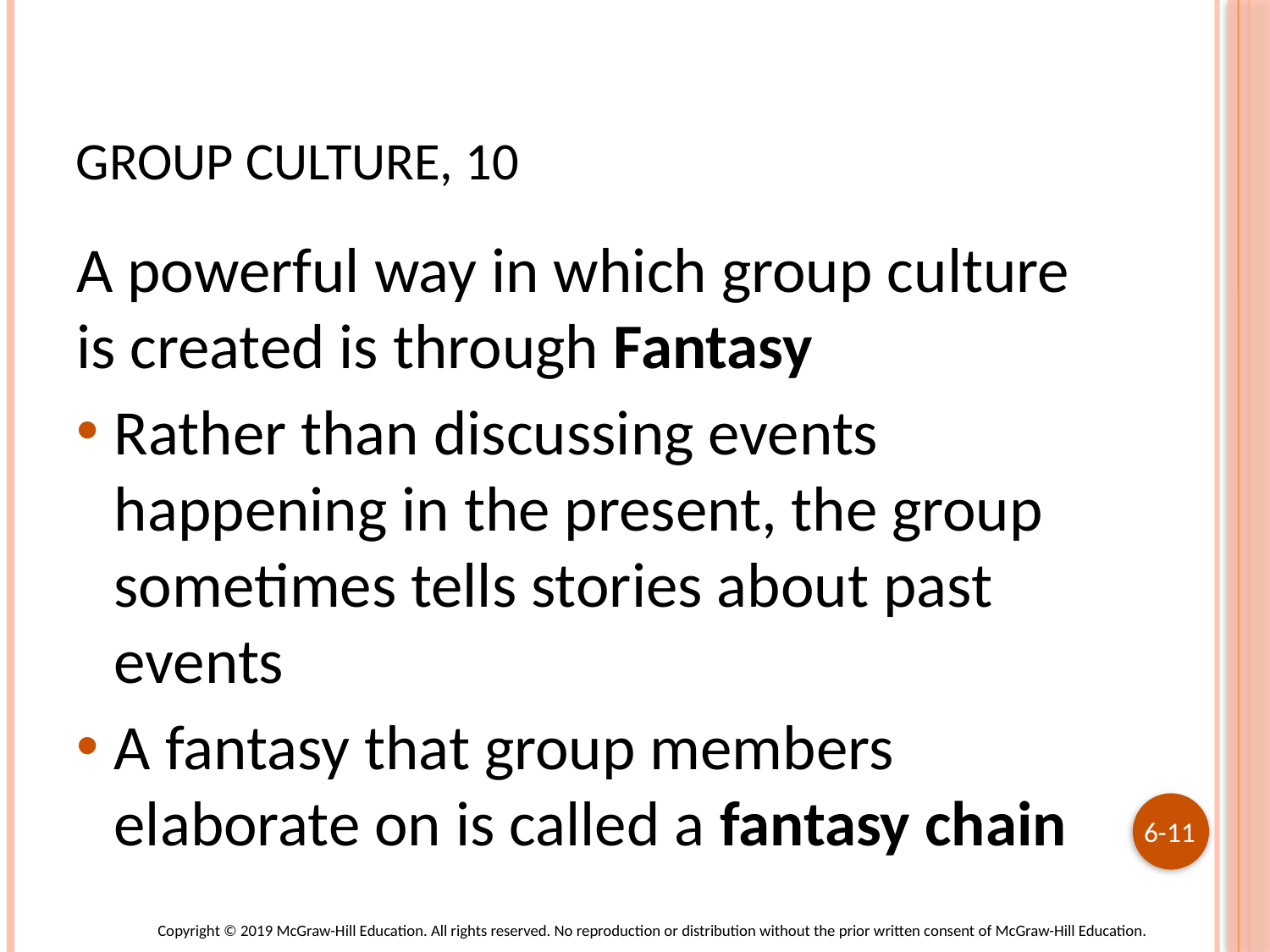

# Group Culture, 10
A powerful way in which group culture is created is through Fantasy
Rather than discussing events happening in the present, the group sometimes tells stories about past events
A fantasy that group members elaborate on is called a fantasy chain